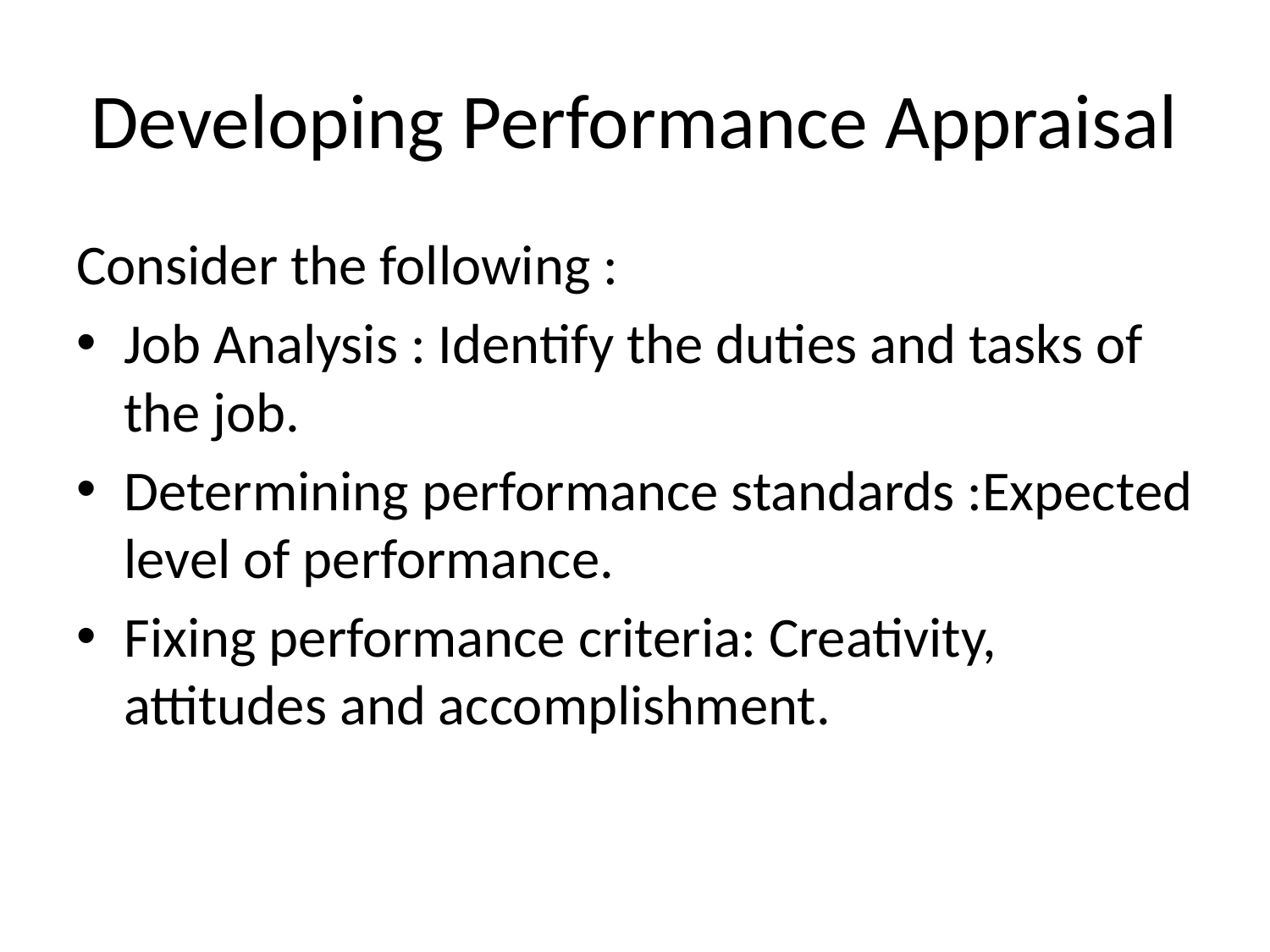

# Developing Performance Appraisal
Consider the following :
Job Analysis : Identify the duties and tasks of the job.
Determining performance standards :Expected level of performance.
Fixing performance criteria: Creativity, attitudes and accomplishment.